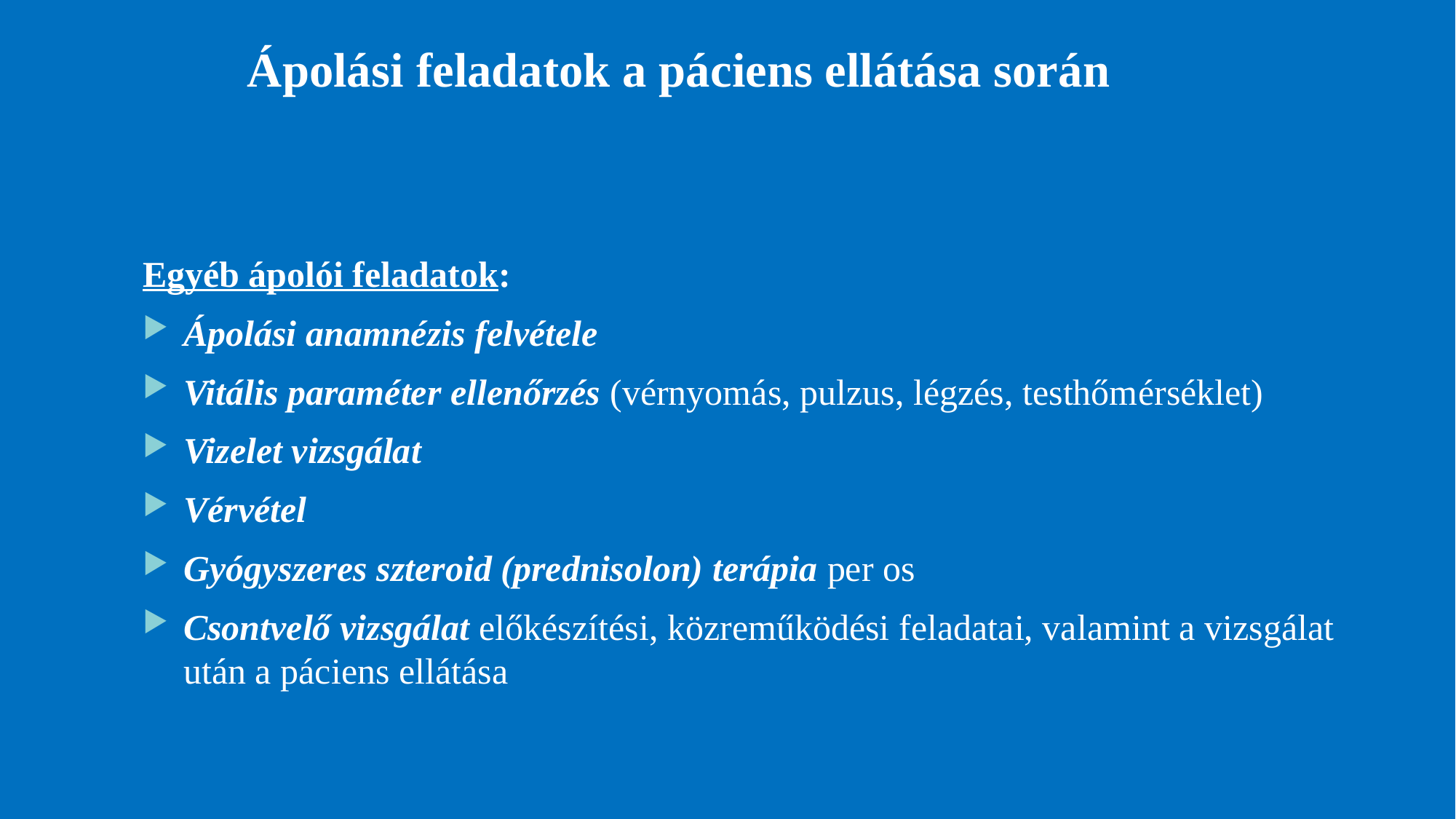

# Ápolási feladatok a páciens ellátása során
Egyéb ápolói feladatok:
Ápolási anamnézis felvétele
Vitális paraméter ellenőrzés (vérnyomás, pulzus, légzés, testhőmérséklet)
Vizelet vizsgálat
Vérvétel
Gyógyszeres szteroid (prednisolon) terápia per os
Csontvelő vizsgálat előkészítési, közreműködési feladatai, valamint a vizsgálat után a páciens ellátása